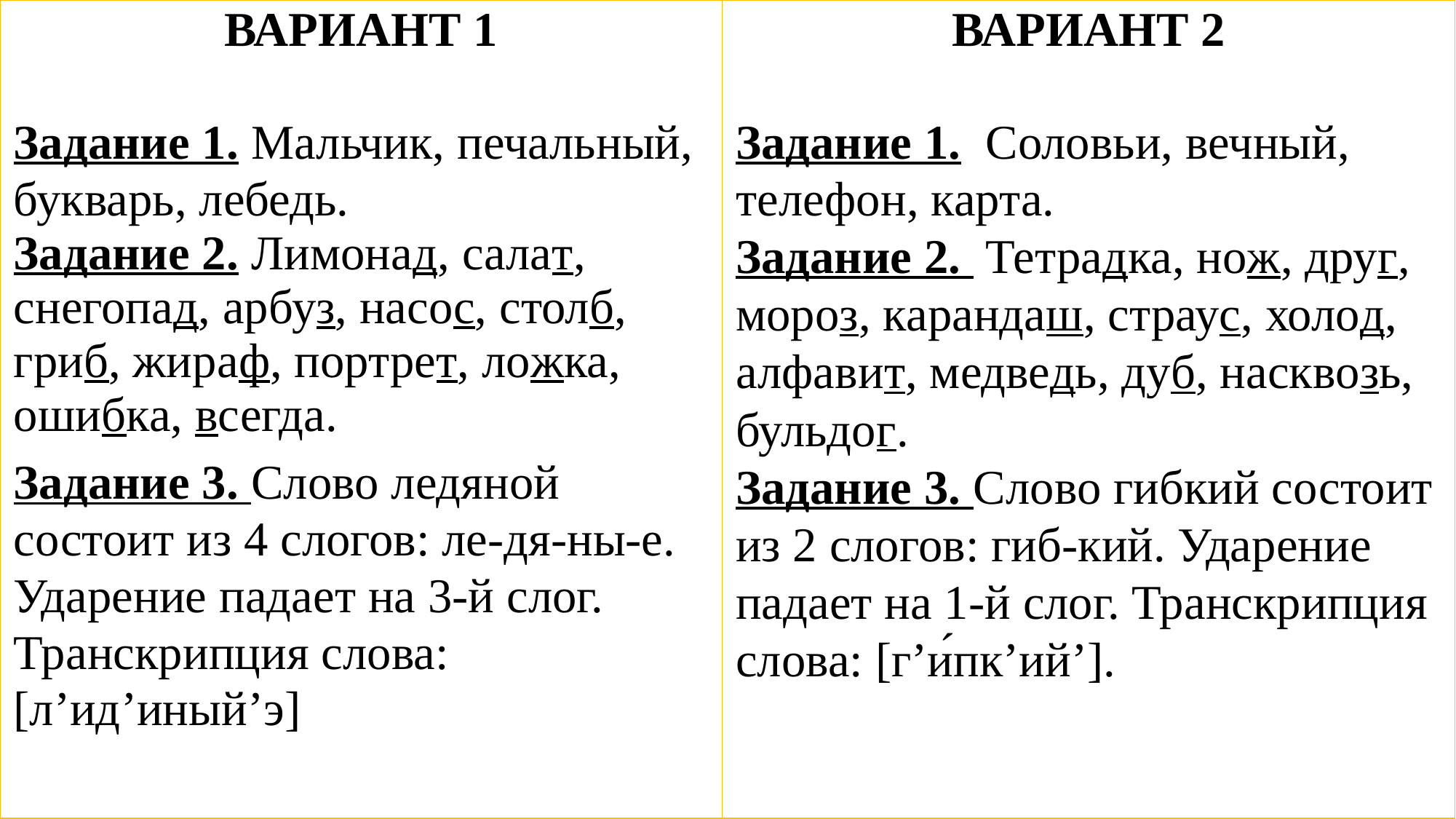

| ВАРИАНТ 1 Задание 1. Мальчик, печальный, букварь, лебедь. Задание 2. Лимонад, салат, снегопад, арбуз, насос, столб, гриб, жираф, портрет, ложка, ошибка, всегда. Задание 3. Слово ледяной состоит из 4 слогов: ле-дя-ны-е. Ударение падает на 3-й слог. Транскрипция слова: [л’ид’иный’э] | ВАРИАНТ 2 Задание 1. Соловьи, вечный, телефон, карта. Задание 2. Тетрадка, нож, друг, мороз, карандаш, страус, холод, алфавит, медведь, дуб, насквозь, бульдог. Задание 3. Слово гибкий состоит из 2 слогов: гиб-кий. Ударение падает на 1-й слог. Транскрипция слова: [г’и́пк’ий’]. |
| --- | --- |